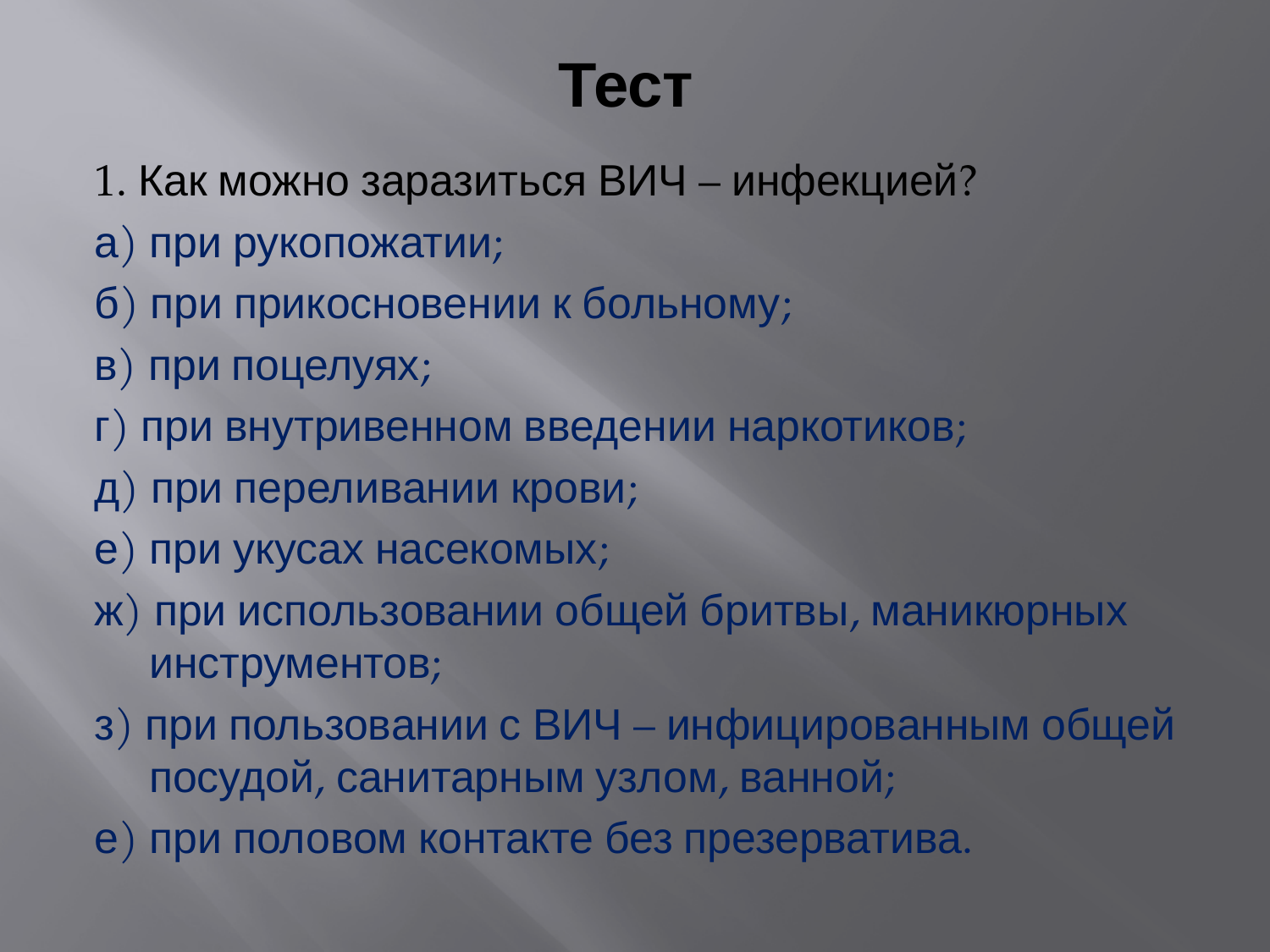

# Тест
1. Как можно заразиться ВИЧ – инфекцией?
а) при рукопожатии;
б) при прикосновении к больному;
в) при поцелуях;
г) при внутривенном введении наркотиков;
д) при переливании крови;
е) при укусах насекомых;
ж) при использовании общей бритвы, маникюрных инструментов;
з) при пользовании с ВИЧ – инфицированным общей посудой, санитарным узлом, ванной;
е) при половом контакте без презерватива.